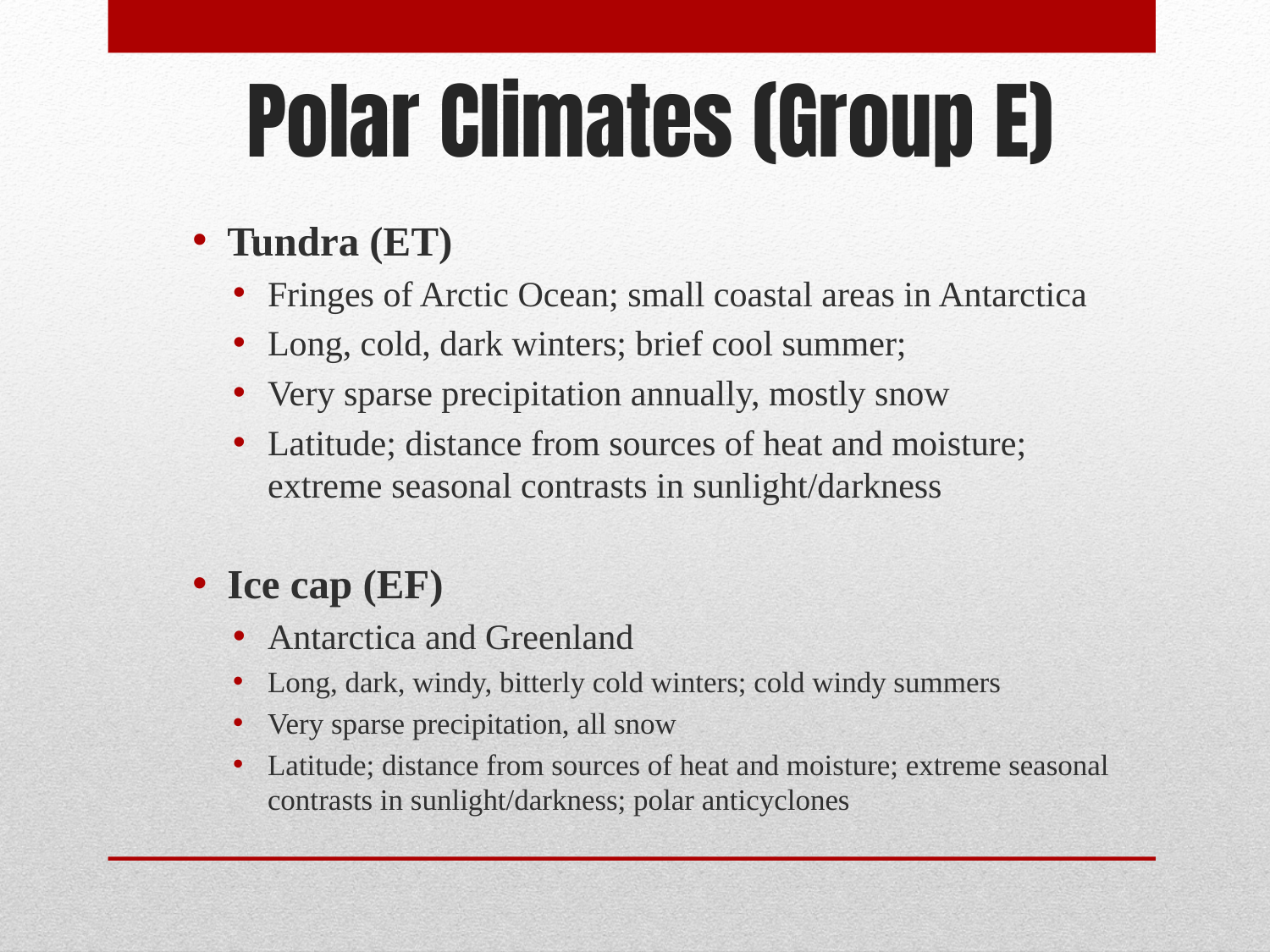

Polar Climates (Group E)
Tundra (ET)
Fringes of Arctic Ocean; small coastal areas in Antarctica
Long, cold, dark winters; brief cool summer;
Very sparse precipitation annually, mostly snow
Latitude; distance from sources of heat and moisture; extreme seasonal contrasts in sunlight/darkness

Ice cap (EF)
Antarctica and Greenland
Long, dark, windy, bitterly cold winters; cold windy summers
Very sparse precipitation, all snow
Latitude; distance from sources of heat and moisture; extreme seasonal contrasts in sunlight/darkness; polar anticyclones